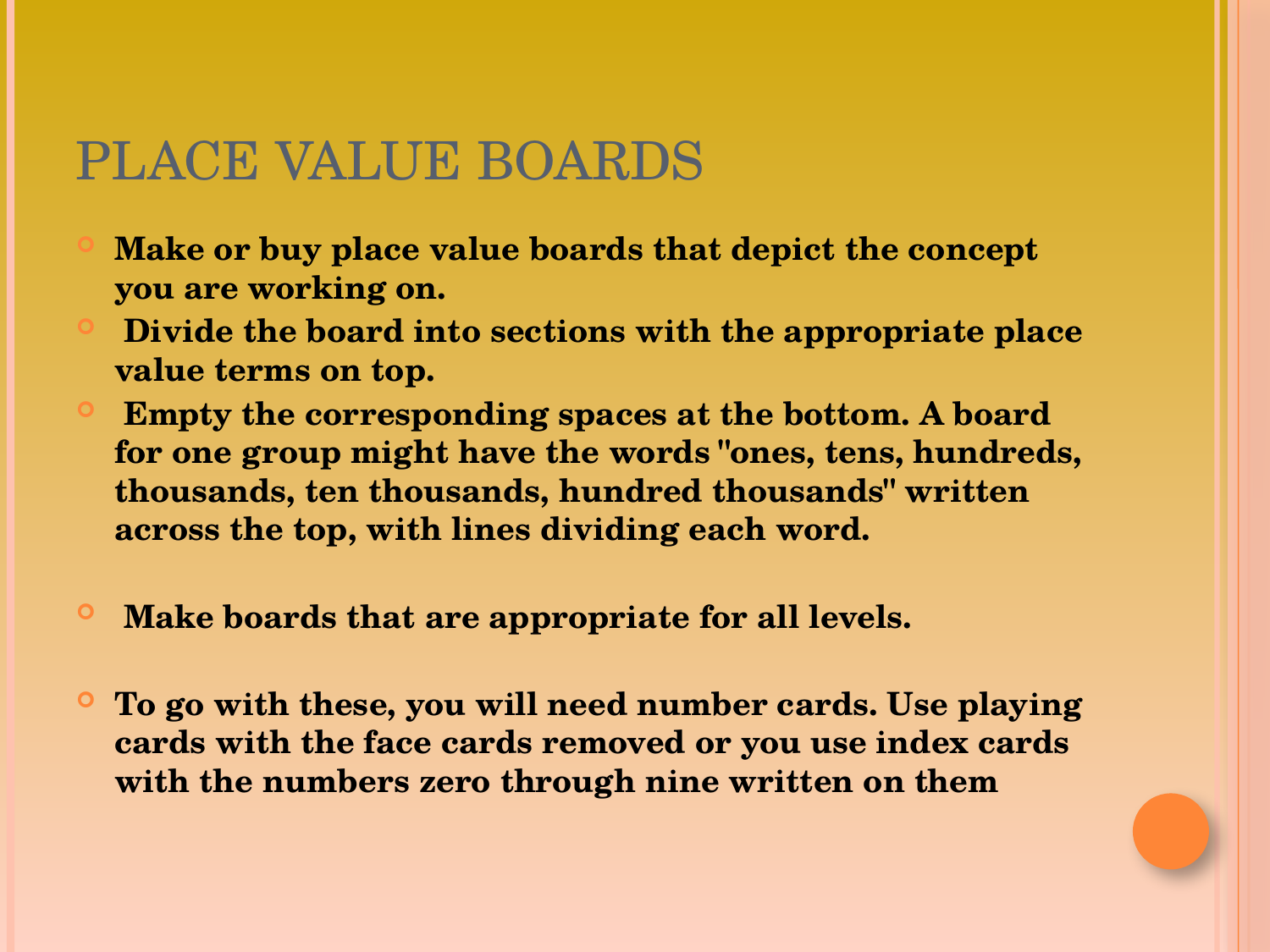

# Place Value Boards
Make or buy place value boards that depict the concept you are working on.
 Divide the board into sections with the appropriate place value terms on top.
 Empty the corresponding spaces at the bottom. A board for one group might have the words "ones, tens, hundreds, thousands, ten thousands, hundred thousands" written across the top, with lines dividing each word.

 Make boards that are appropriate for all levels.

To go with these, you will need number cards. Use playing cards with the face cards removed or you use index cards with the numbers zero through nine written on them